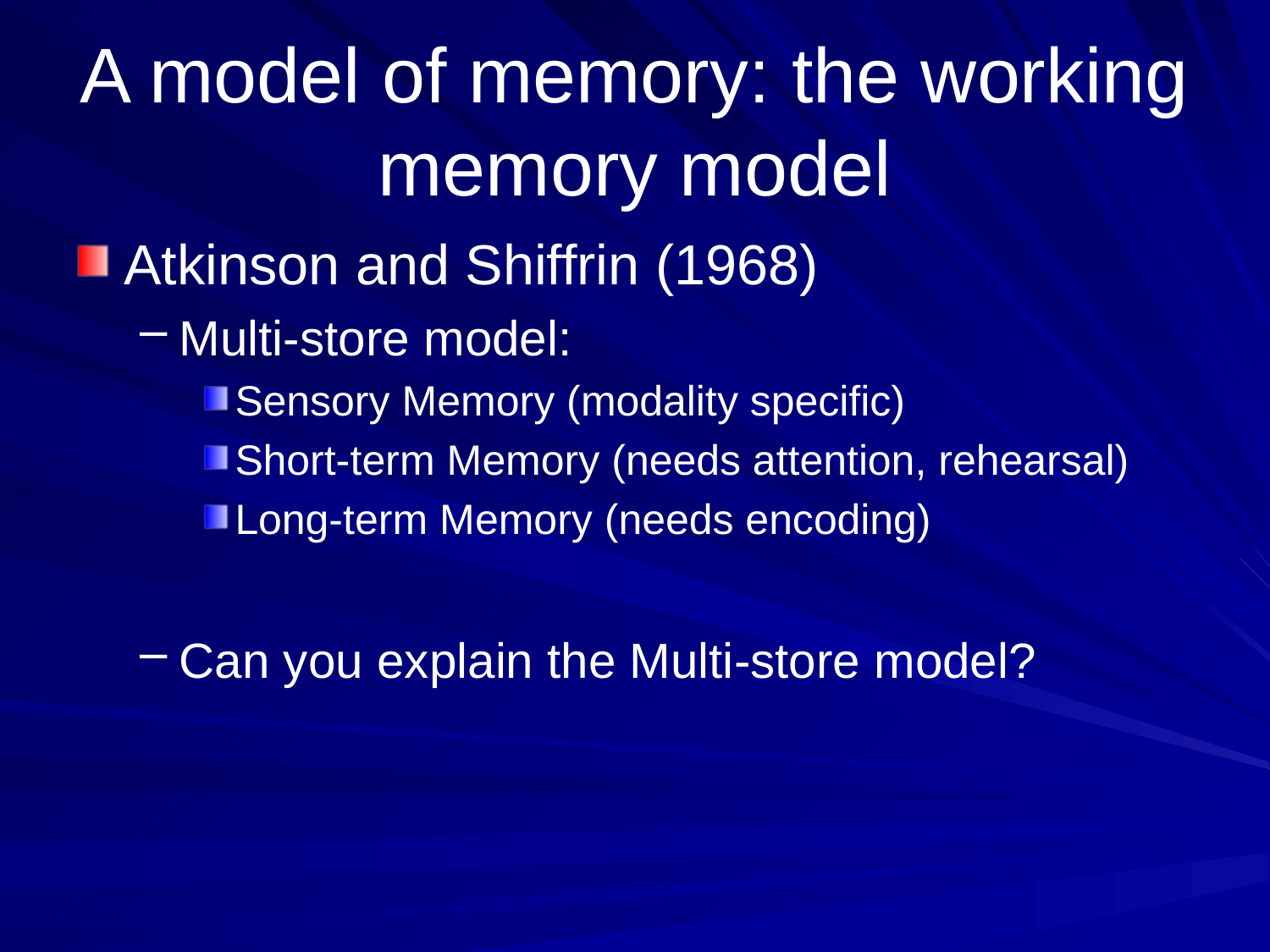

# A model of memory: the working memory model
Atkinson and Shiffrin (1968)
Multi-store model:
Sensory Memory (modality specific)
Short-term Memory (needs attention, rehearsal)
Long-term Memory (needs encoding)

Can you explain the Multi-store model?